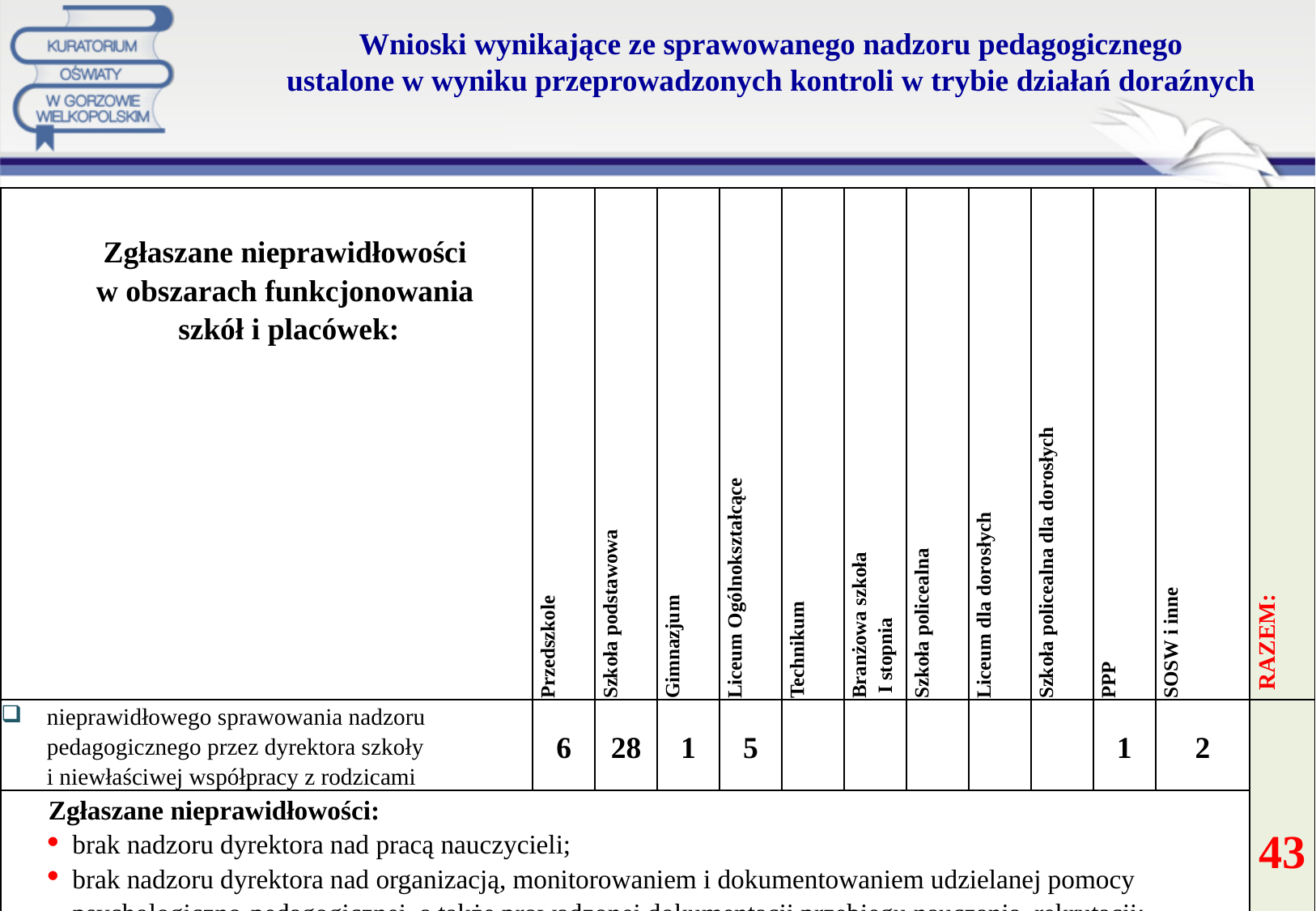

# Wnioski wynikające ze sprawowanego nadzoru pedagogicznego ustalone w wyniku przeprowadzonych kontroli w trybie działań doraźnych
| Zgłaszane nieprawidłowości w obszarach funkcjonowania szkół i placówek: | Przedszkole | Szkoła podstawowa | Gimnazjum | Liceum Ogólnokształcące | Technikum | Branżowa szkoła I stopnia | Szkoła policealna | Liceum dla dorosłych | Szkoła policealna dla dorosłych | PPP | SOSW i inne | RAZEM: |
| --- | --- | --- | --- | --- | --- | --- | --- | --- | --- | --- | --- | --- |
|  |  |  |  |  |  |  |  |  |  |  |  |  |
| nieprawidłowego sprawowania nadzoru pedagogicznego przez dyrektora szkoły i niewłaściwej współpracy z rodzicami | 6 | 28 | 1 | 5 |  |  |  |  |  | 1 | 2 | 43 |
| Zgłaszane nieprawidłowości: brak nadzoru dyrektora nad pracą nauczycieli; brak nadzoru dyrektora nad organizacją, monitorowaniem i dokumentowaniem udzielanej pomocy psychologiczno-pedagogicznej, a także prowadzonej dokumentacji przebiegu nauczania, rekrutacji; niewłaściwa współpraca dyrektora z nauczycielami, rodzicami; brak indywidualizacji nauczania. |  |  |  |  |  |  |  |  |  |  |  |  |

29